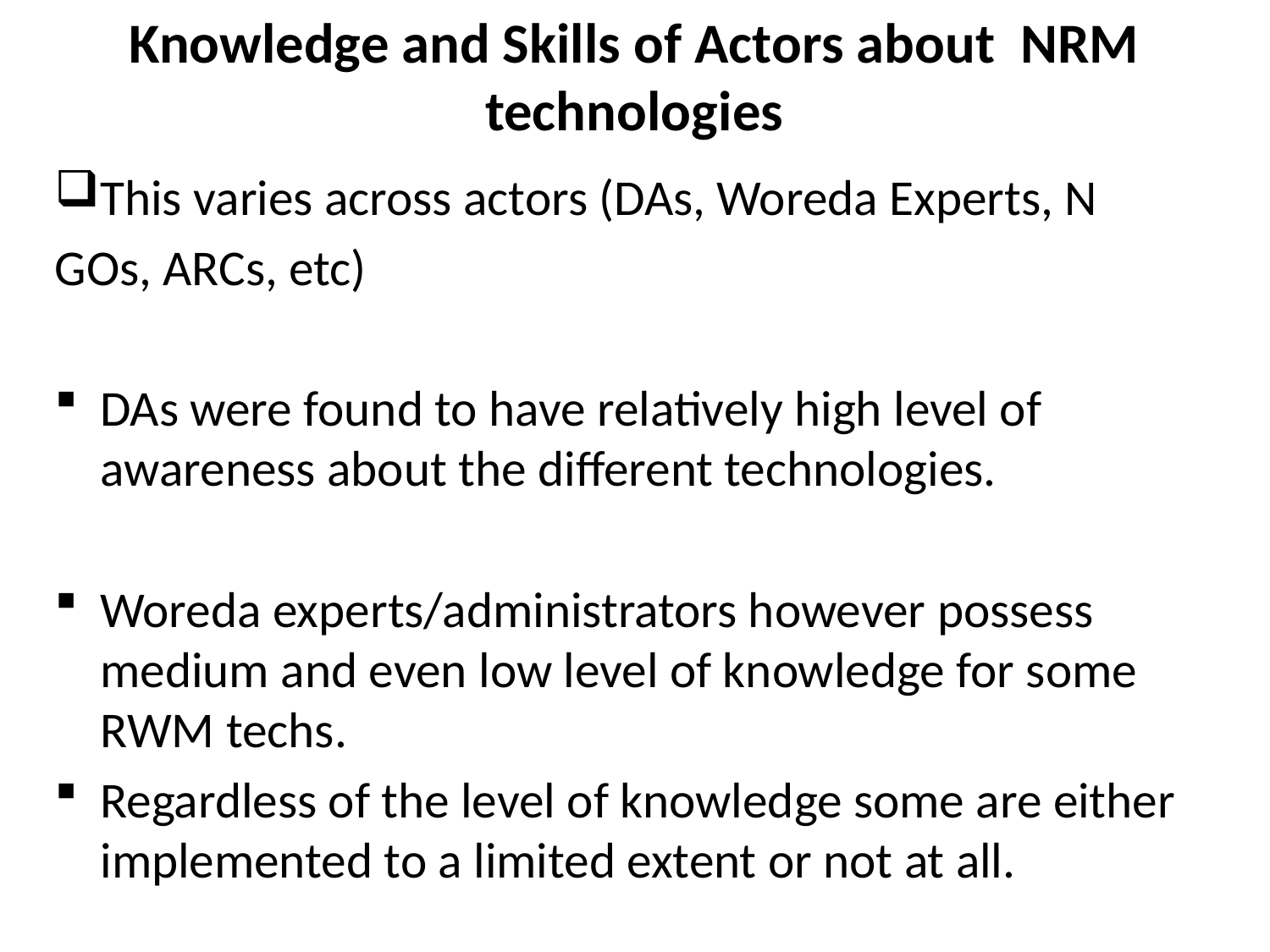

# Knowledge and Skills of Actors about  NRM technologies
This varies across actors (DAs, Woreda Experts, N
GOs, ARCs, etc)

DAs were found to have relatively high level of awareness about the different technologies.

Woreda experts/administrators however possess medium and even low level of knowledge for some RWM techs.
Regardless of the level of knowledge some are either  implemented to a limited extent or not at all.